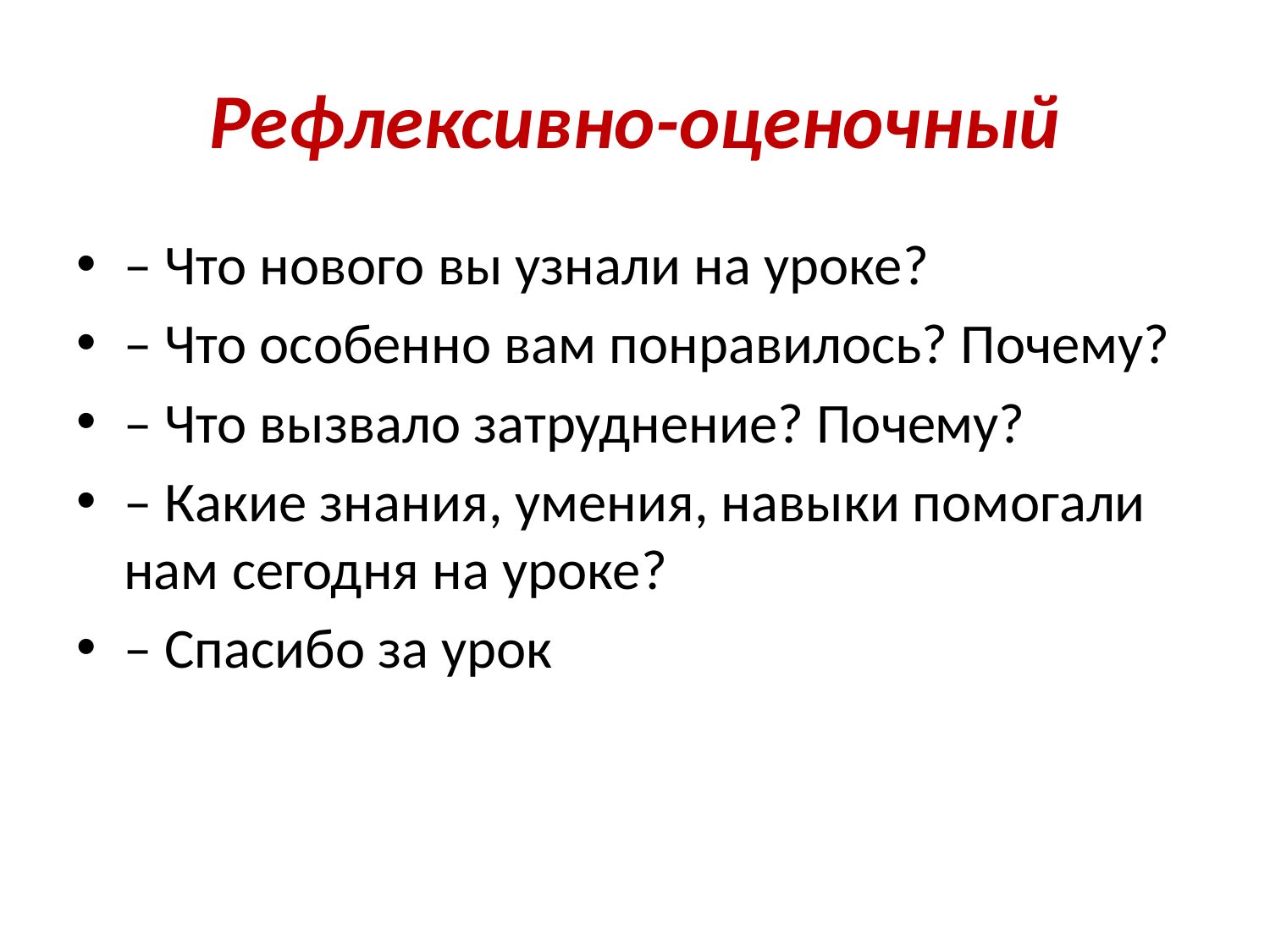

# Рефлексивно-оценочный
– Что нового вы узнали на уроке?
– Что особенно вам понравилось? Почему?
– Что вызвало затруднение? Почему?
– Какие знания, умения, навыки помогали нам сегодня на уроке?
– Спасибо за урок